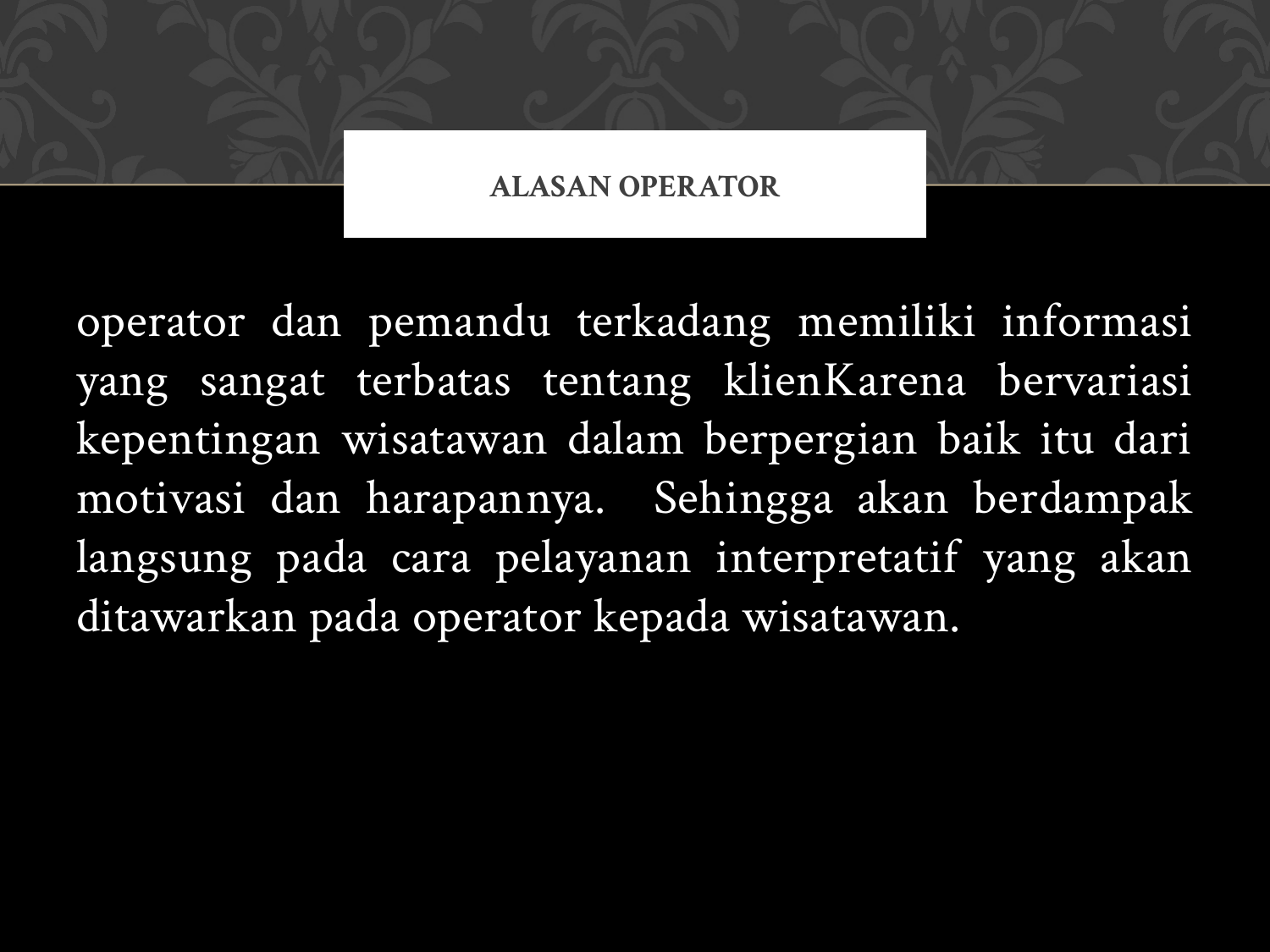

# Alasan operator
operator dan pemandu terkadang memiliki informasi yang sangat terbatas tentang klienKarena bervariasi kepentingan wisatawan dalam berpergian baik itu dari motivasi dan harapannya.  Sehingga akan berdampak langsung pada cara pelayanan interpretatif yang akan ditawarkan pada operator kepada wisatawan.